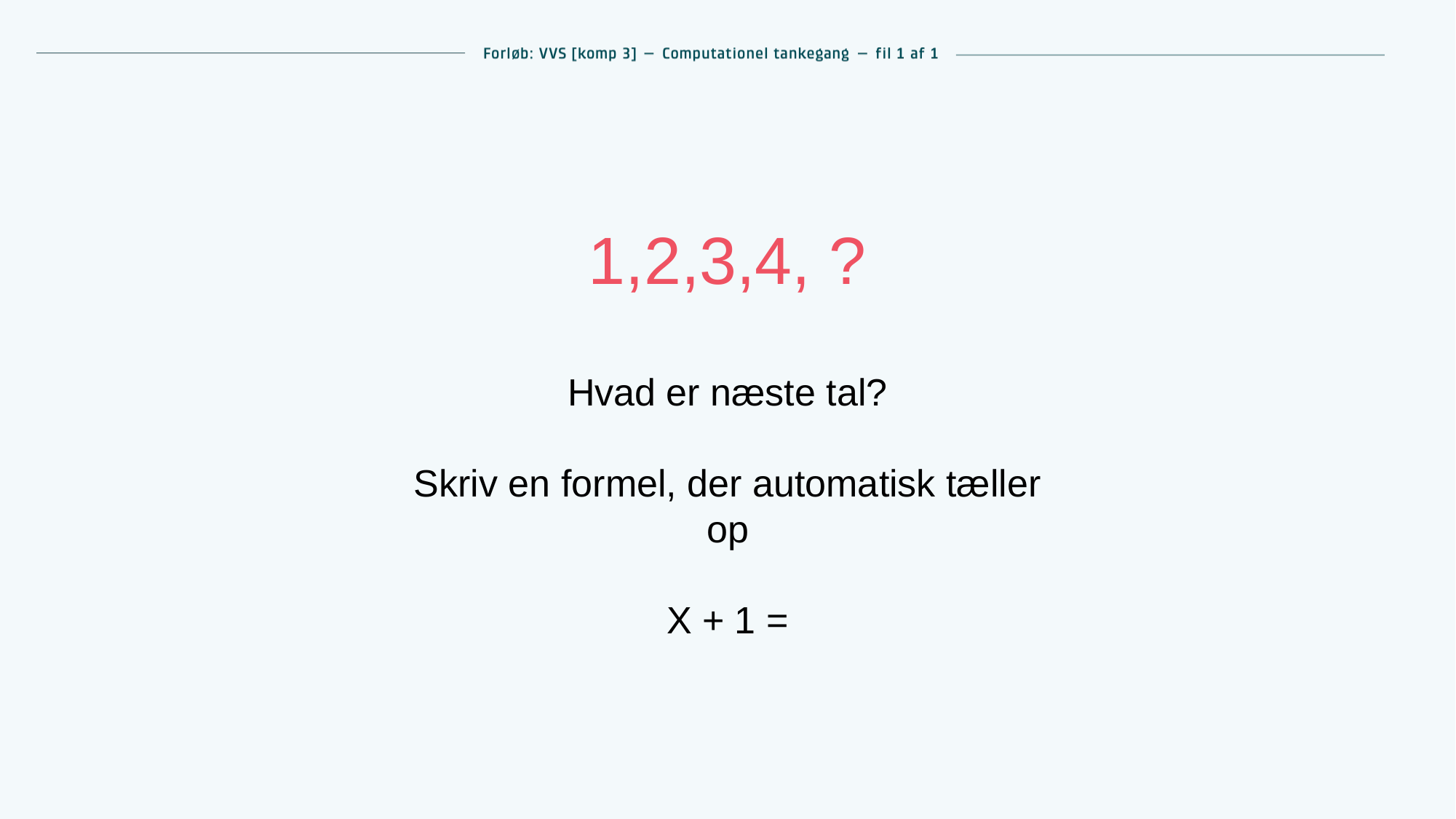

1,2,3,4, ?
Hvad er næste tal?

Skriv en formel, der automatisk tæller op

X + 1 =